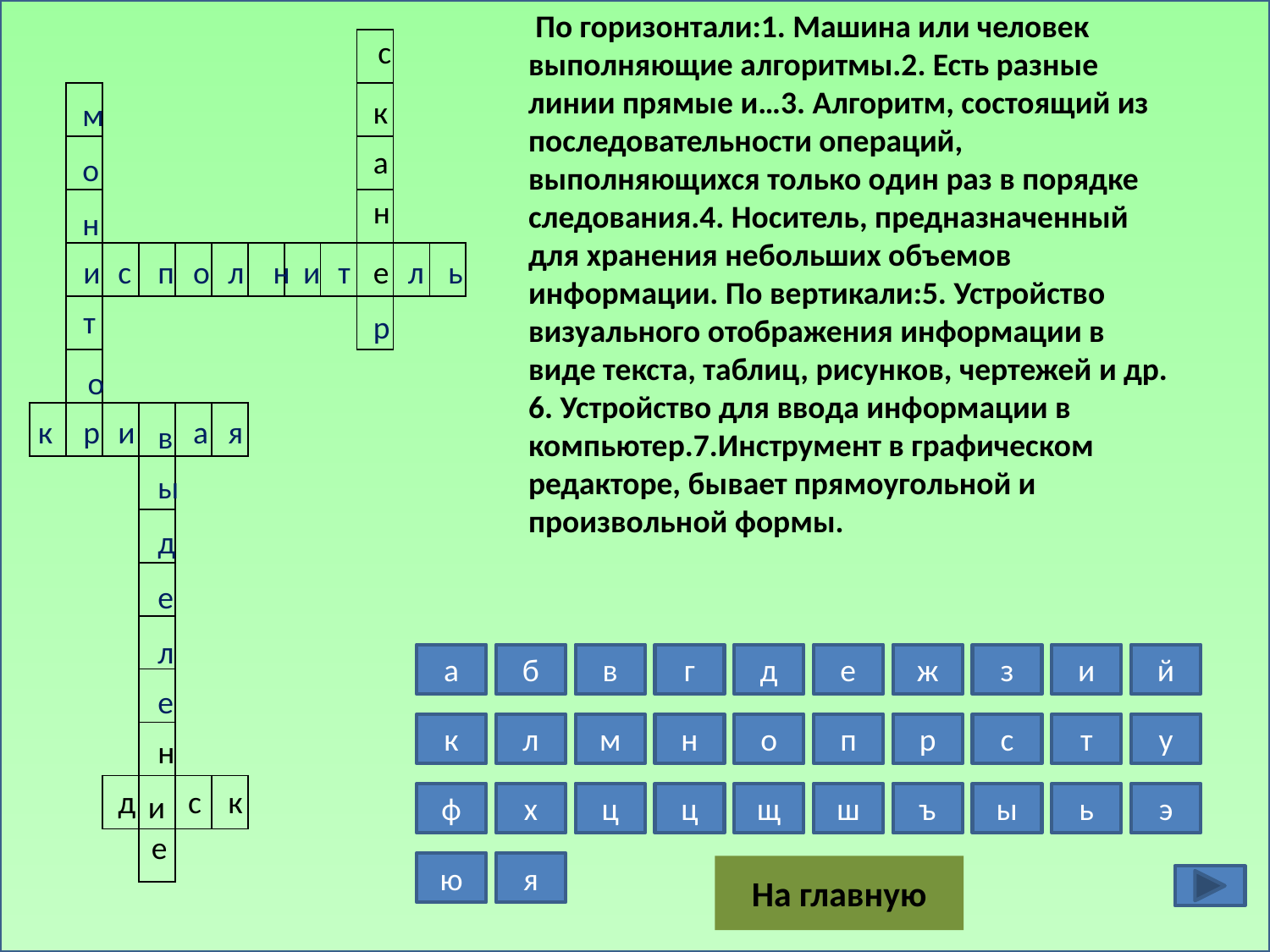

По горизонтали:1. Машина или человек выполняющие алгоритмы.2. Есть разные линии прямые и…3. Алгоритм, состоящий из последовательности операций, выполняющихся только один раз в порядке следования.4. Носитель, предназначенный для хранения небольших объемов информации. По вертикали:5. Устройство визуального отображения информации в виде текста, таблиц, рисунков, чертежей и др. 6. Устройство для ввода информации в компьютер.7.Инструмент в графическом редакторе, бывает прямоугольной и произвольной формы.

с
|  |  |  |  |  |  |  |  |  |  |  |  |
| --- | --- | --- | --- | --- | --- | --- | --- | --- | --- | --- | --- |
|  |  |  |  |  |  |  |  |  |  |  |  |
|  |  |  |  |  |  |  |  |  |  |  |  |
|  |  |  |  |  |  |  |  |  |  |  |  |
|  |  |  |  |  |  |  |  |  |  |  |  |
|  |  |  |  |  |  |  |  |  |  |  |  |
|  |  |  |  |  |  |  |  |  |  |  |  |
|  |  |  |  |  |  |  |  |  |  |  |  |
|  |  |  |  |  |  |  |  |  |  |  |  |
|  |  |  |  |  |  |  |  |  |  |  |  |
|  |  |  |  |  |  |  |  |  |  |  |  |
|  |  |  |  |  |  |  |  |  |  |  |  |
|  |  |  |  |  |  |  |  |  |  |  |  |
|  |  |  |  |  |  |  |  |  |  |  |  |
|  |  |  |  |  |  |  |  |  |  |  |  |
|  |  |  | е |  |  |  |  |  |  |  |  |
к
м
а
о
н
н
и
с
п
о
л
н
и
т
е
л
ь

т
р
о
к
р
и
в
а
я
ы
д
е
л
а
б
в
г
д
е
ж
з
и
й
е
к
л
м
н
о
п
р
с
т
у
н
д
с
к
ф
х
ц
ц
щ
ш
ъ
ы
ь
э
и
ю
я
На главную